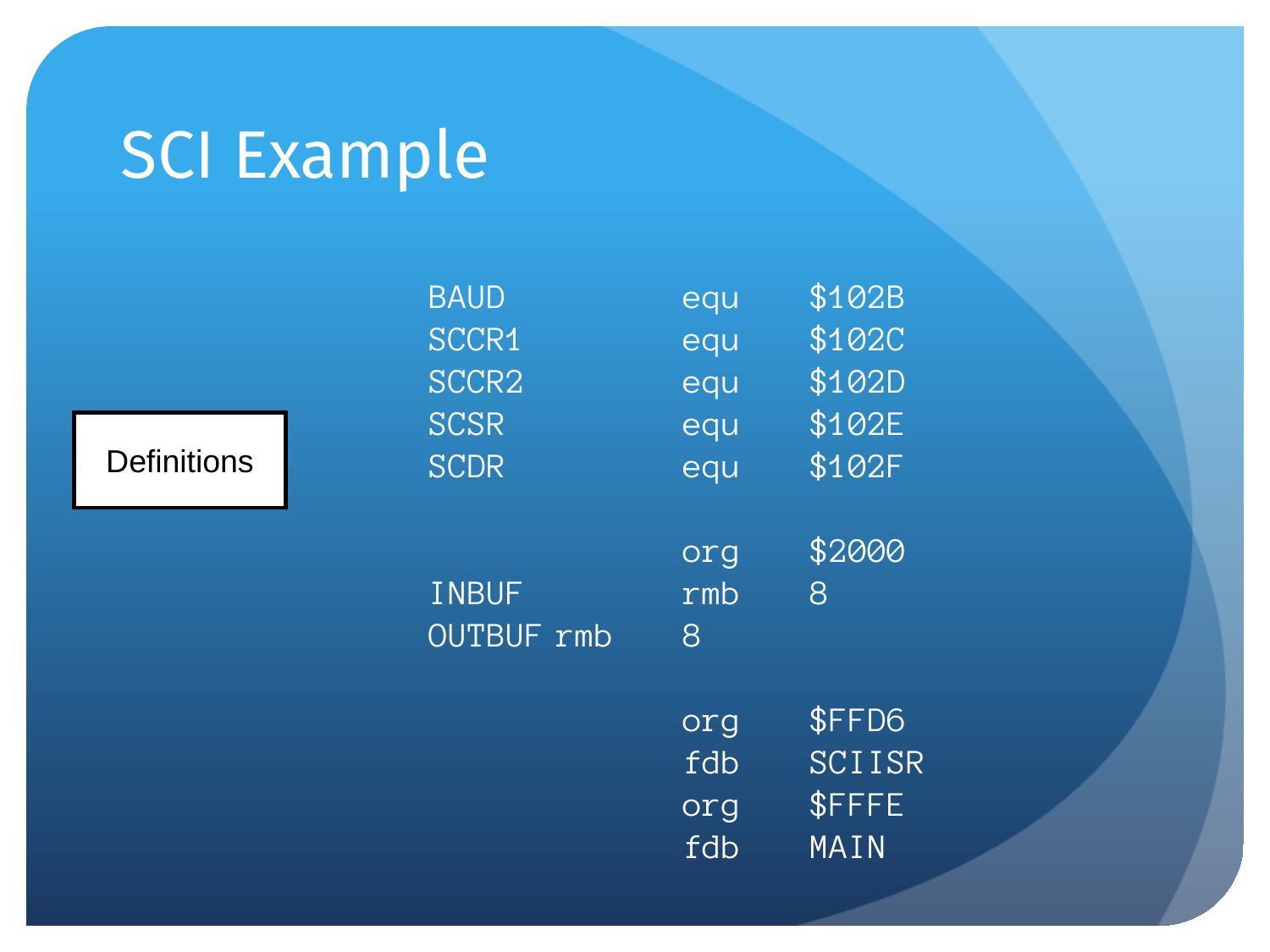

# SCI Example
BAUD		equ	$102B
SCCR1		equ	$102C
SCCR2		equ	$102D
SCSR		equ	$102E
SCDR		equ	$102F

		org	$2000
INBUF		rmb	8
OUTBUF	rmb	8

		org	$FFD6
		fdb	SCIISR
		org	$FFFE
		fdb	MAIN
Definitions